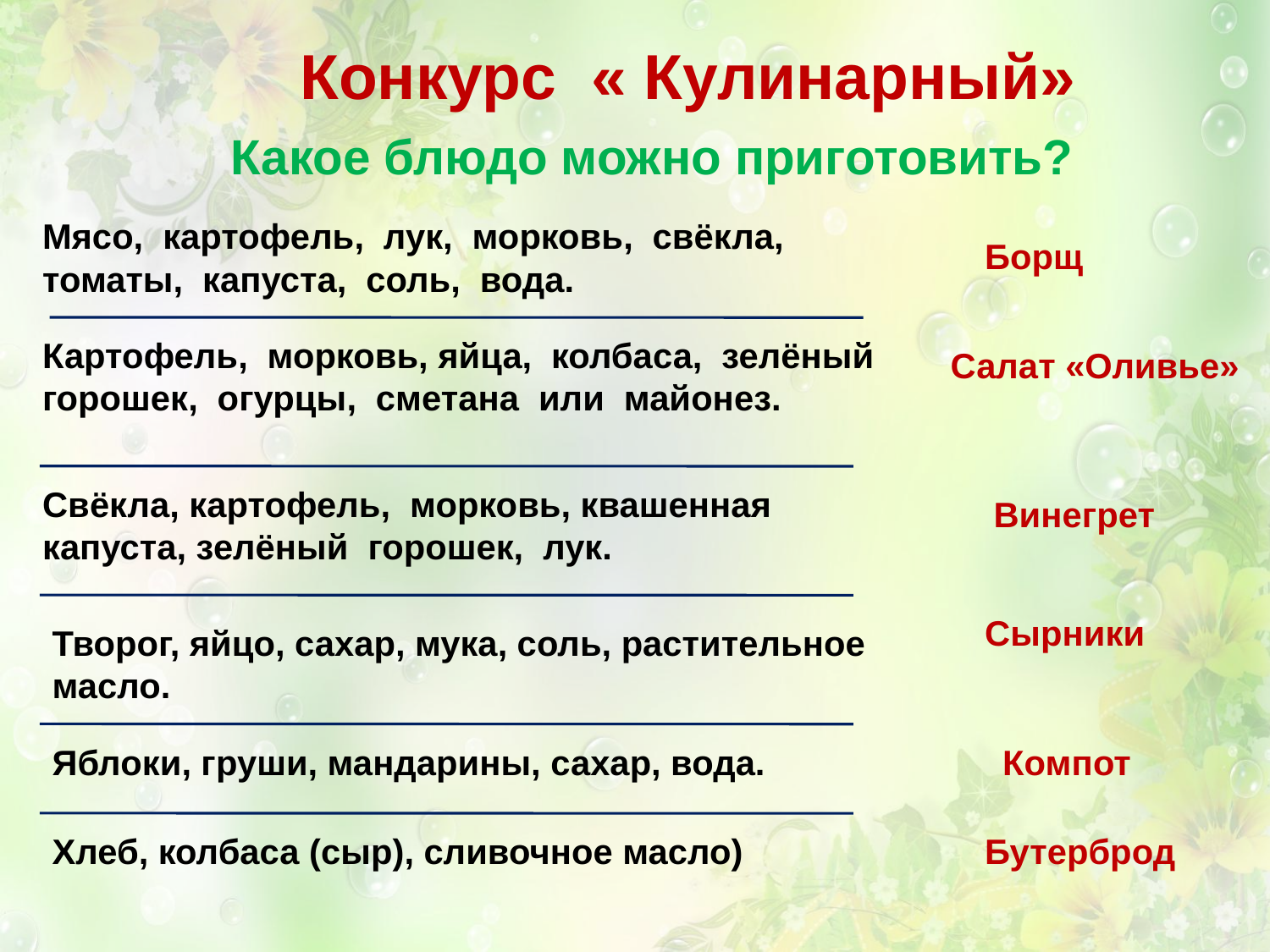

Конкурс  « Кулинарный»
Какое блюдо можно приготовить?
Мясо,  картофель,  лук,  морковь,  свёкла, томаты,  капуста,  соль,  вода.
Борщ
Картофель,  морковь, яйца,  колбаса,  зелёный  горошек,  огурцы,  сметана  или  майонез.
Салат «Оливье»
Свёкла, картофель,  морковь, квашенная  капуста, зелёный  горошек,  лук.
Винегрет
Сырники
Творог, яйцо, сахар, мука, соль, растительное масло.
Яблоки, груши, мандарины, сахар, вода.
Компот
Хлеб, колбаса (сыр), сливочное масло)
Бутерброд